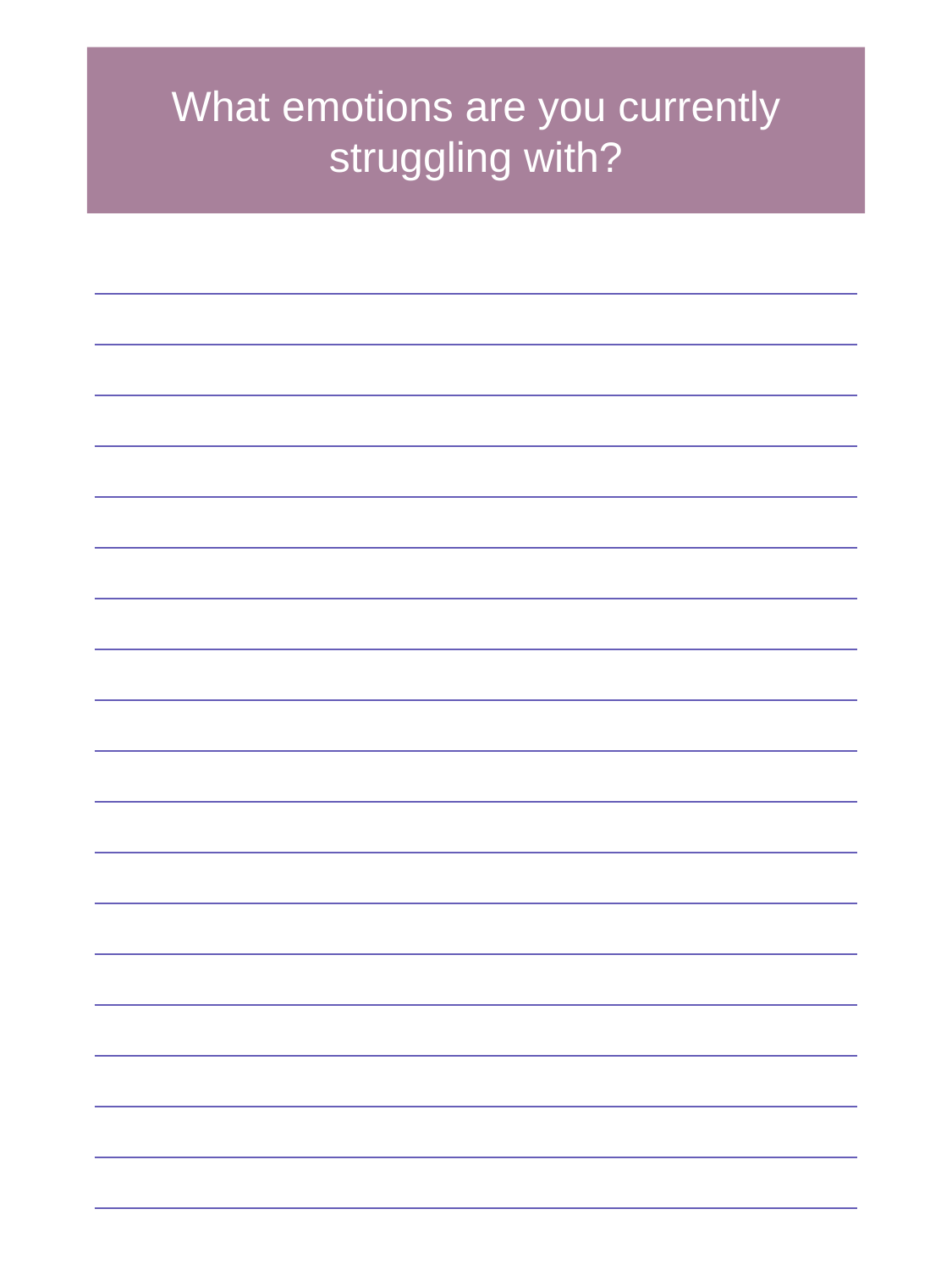

What emotions are you currently struggling with?
|  |
| --- |
|  |
|  |
|  |
|  |
|  |
|  |
|  |
|  |
|  |
|  |
|  |
|  |
|  |
|  |
|  |
|  |
|  |